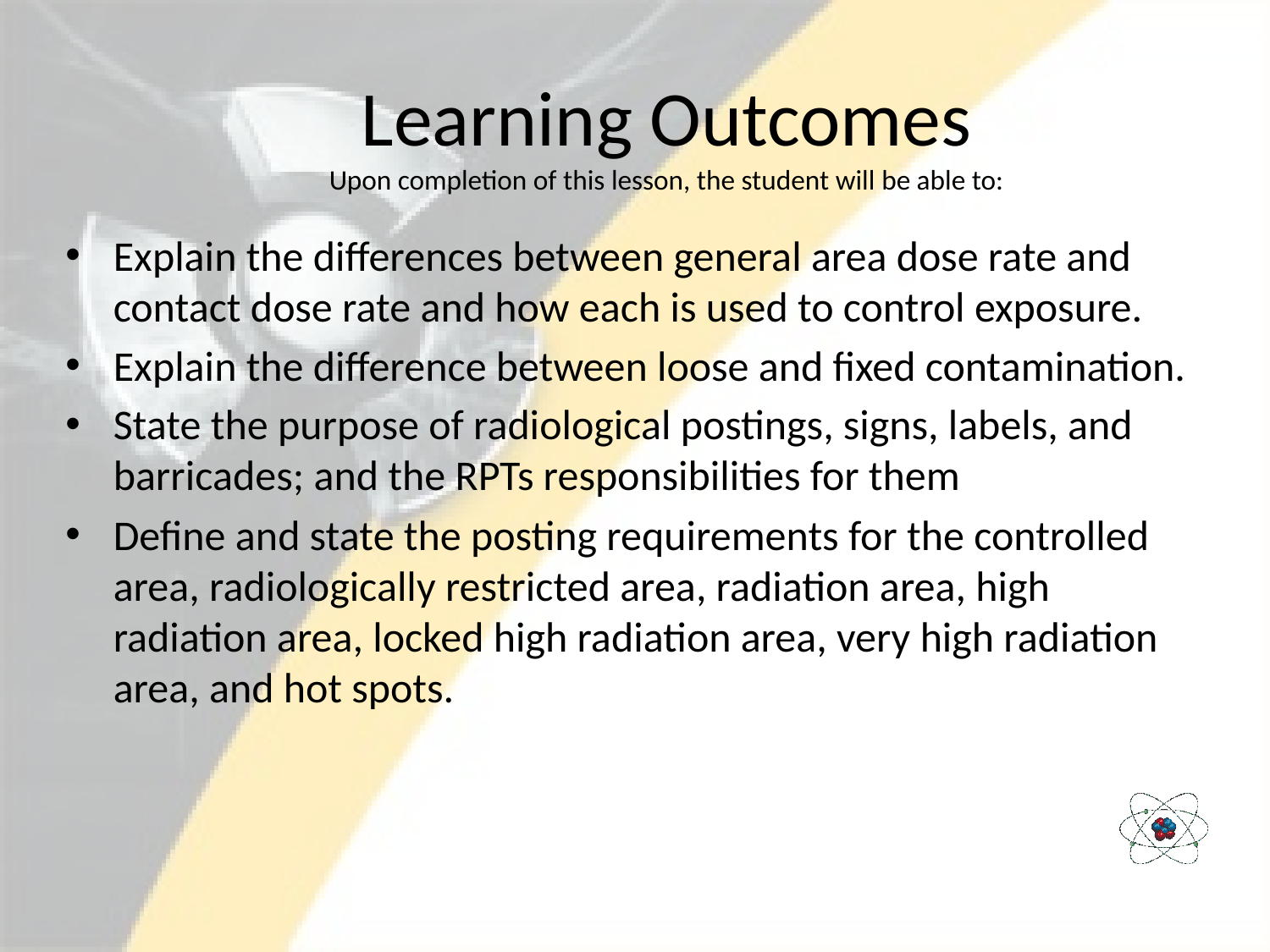

# Learning Outcomes Upon completion of this lesson, the student will be able to:
Explain the differences between general area dose rate and contact dose rate and how each is used to control exposure.
Explain the difference between loose and fixed contamination.
State the purpose of radiological postings, signs, labels, and barricades; and the RPTs responsibilities for them
Define and state the posting requirements for the controlled area, radiologically restricted area, radiation area, high radiation area, locked high radiation area, very high radiation area, and hot spots.